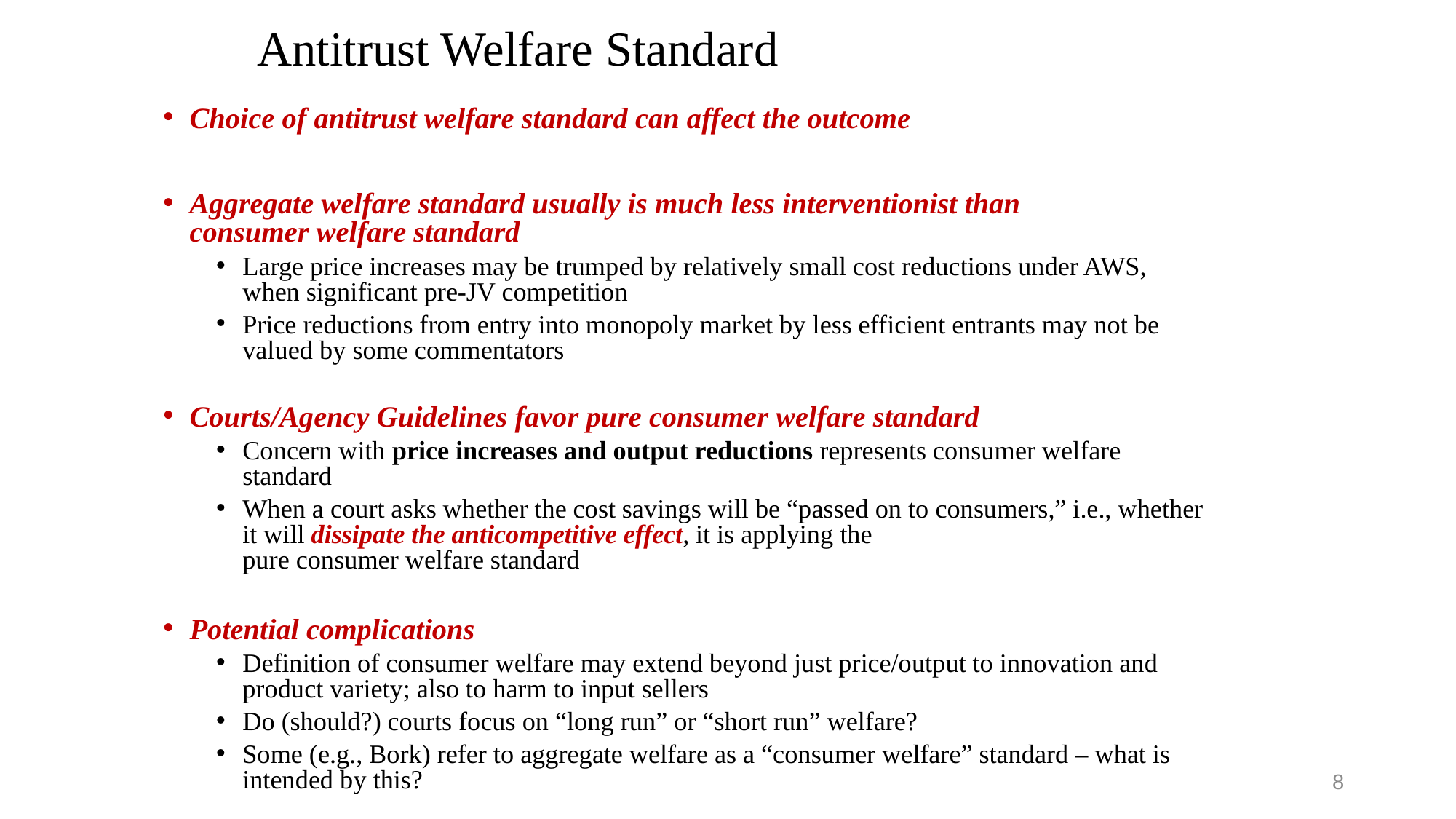

# Antitrust Welfare Standard
Choice of antitrust welfare standard can affect the outcome

Aggregate welfare standard usually is much less interventionist than
consumer welfare standard
Large price increases may be trumped by relatively small cost reductions under AWS, when significant pre-JV competition
Price reductions from entry into monopoly market by less efficient entrants may not be valued by some commentators
Courts/Agency Guidelines favor pure consumer welfare standard
Concern with price increases and output reductions represents consumer welfare standard
When a court asks whether the cost savings will be “passed on to consumers,” i.e., whether it will dissipate the anticompetitive effect, it is applying the
pure consumer welfare standard
Potential complications
Definition of consumer welfare may extend beyond just price/output to innovation and product variety; also to harm to input sellers
Do (should?) courts focus on “long run” or “short run” welfare?
Some (e.g., Bork) refer to aggregate welfare as a “consumer welfare” standard – what is intended by this?

8